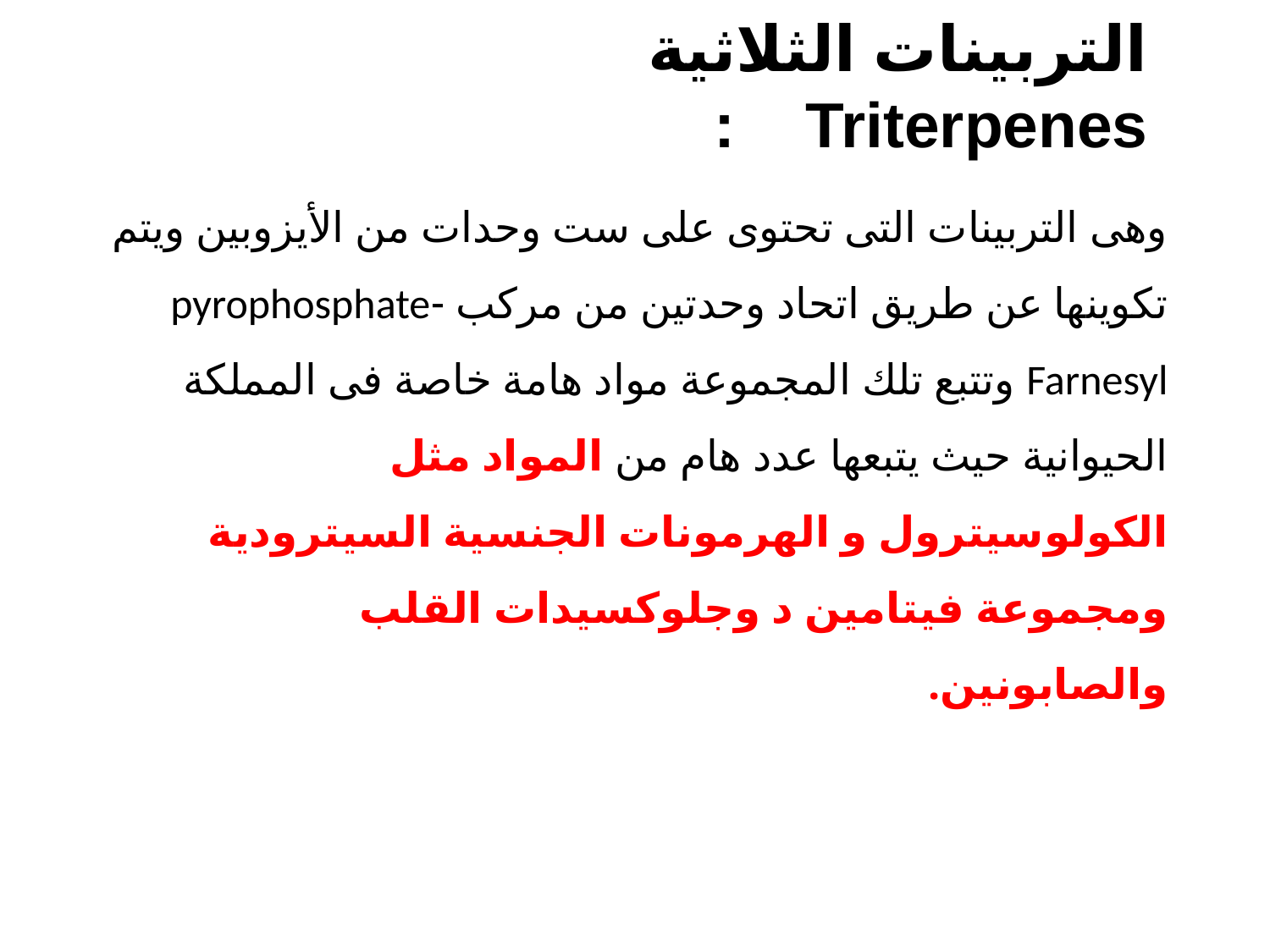

التربينات الثلاثية     Triterpenes    :
وهى التربينات التى تحتوى على ست وحدات من الأيزوبين ويتم تكوينها عن طريق اتحاد وحدتين من مركب -pyrophosphate Farnesyl وتتبع تلك المجموعة مواد هامة خاصة فى المملكة الحيوانية حيث يتبعها عدد هام من المواد مثل الكولوسيترول و الهرمونات الجنسية السيترودية ومجموعة فيتامين د وجلوكسيدات القلب والصابونين.